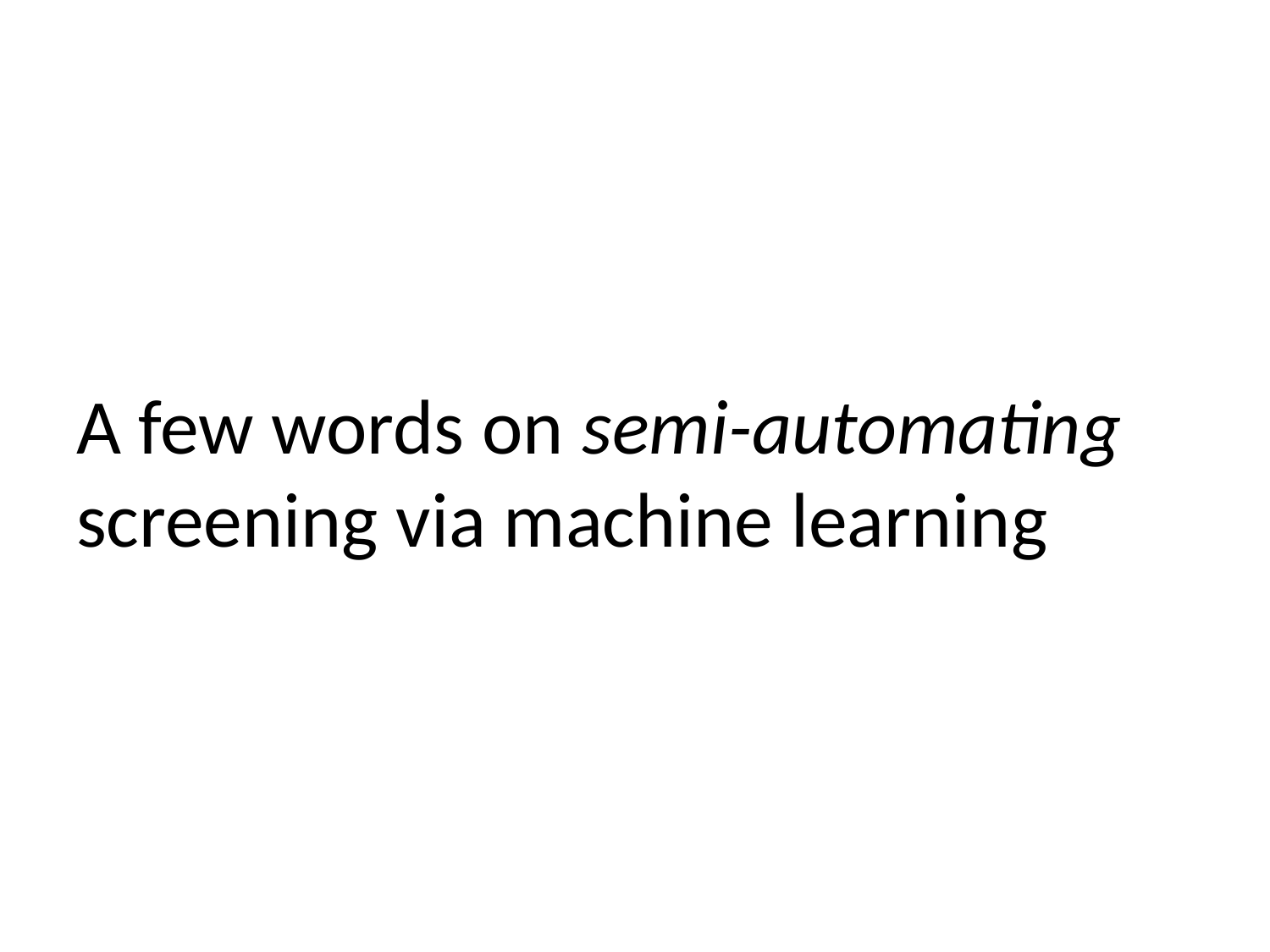

# A few words on semi-automating screening via machine learning